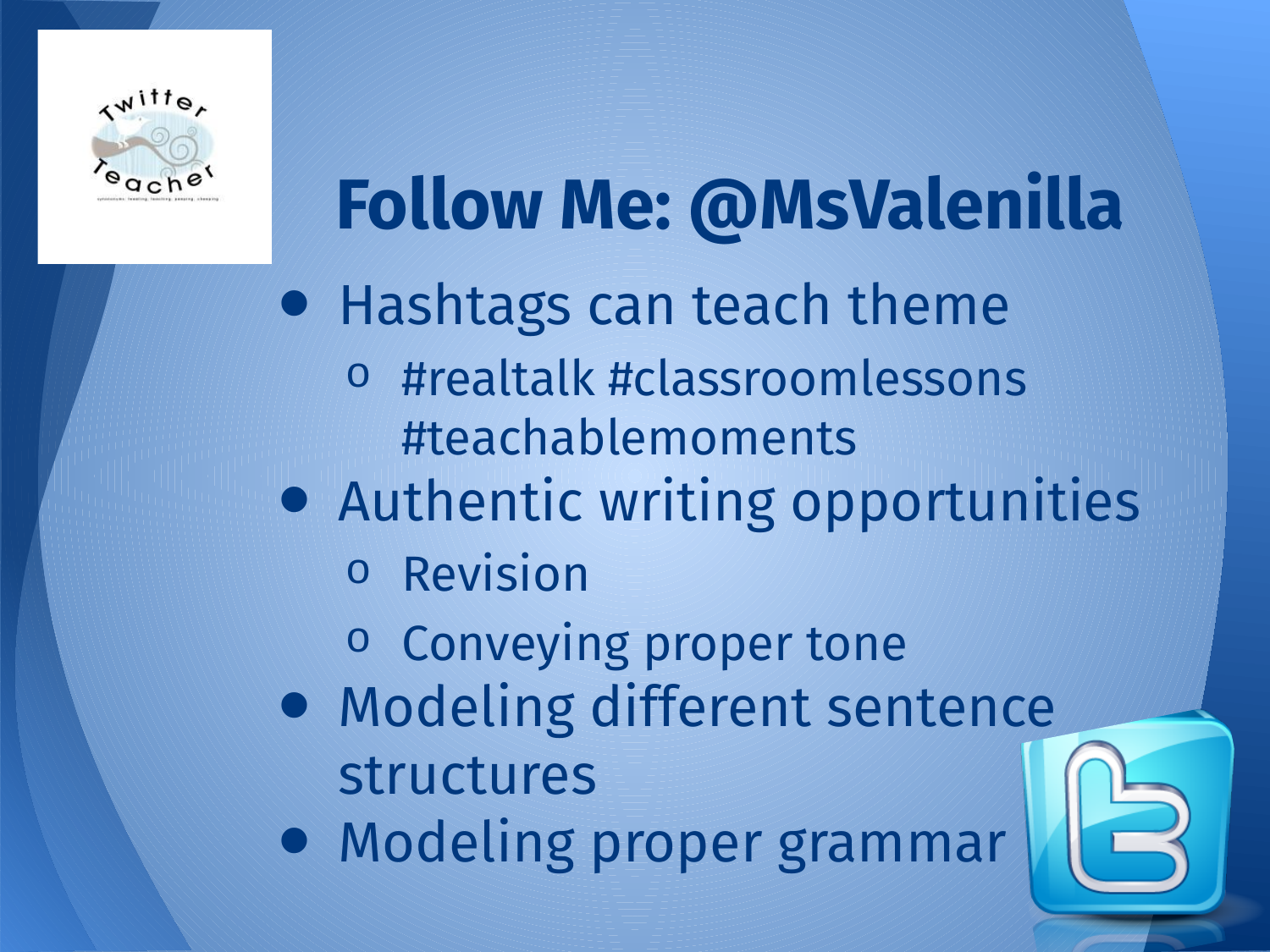

# Follow Me: @MsValenilla
Hashtags can teach theme
#realtalk #classroomlessons #teachablemoments
Authentic writing opportunities
Revision
Conveying proper tone
Modeling different sentence structures
Modeling proper grammar